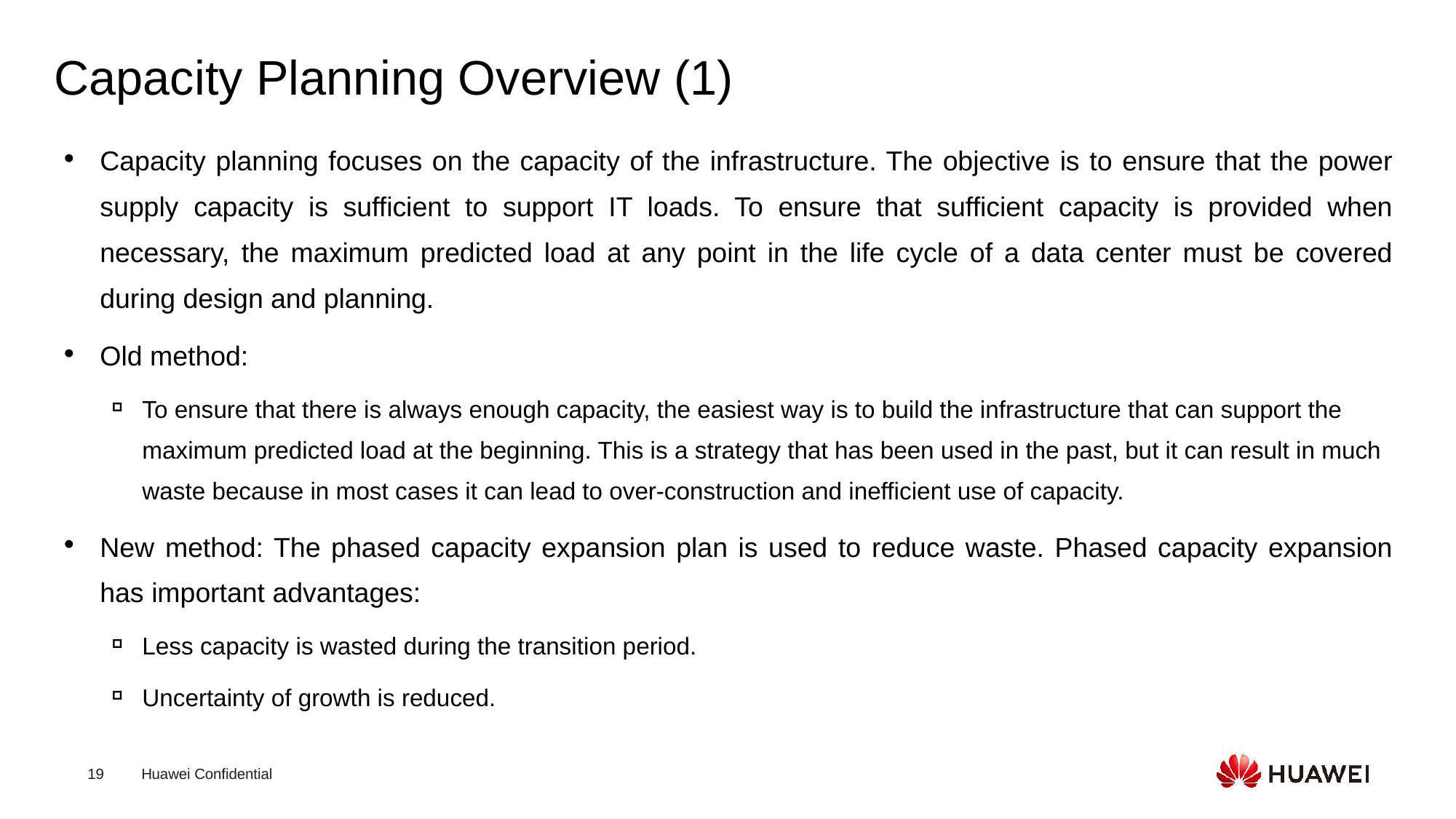

# Capacity Planning Overview (1)
Capacity planning focuses on the capacity of the infrastructure. The objective is to ensure that the power supply capacity is sufficient to support IT loads. To ensure that sufficient capacity is provided when necessary, the maximum predicted load at any point in the life cycle of a data center must be covered during design and planning.
Old method:
To ensure that there is always enough capacity, the easiest way is to build the infrastructure that can support the maximum predicted load at the beginning. This is a strategy that has been used in the past, but it can result in much waste because in most cases it can lead to over-construction and inefficient use of capacity.
New method: The phased capacity expansion plan is used to reduce waste. Phased capacity expansion has important advantages:
Less capacity is wasted during the transition period.
Uncertainty of growth is reduced.